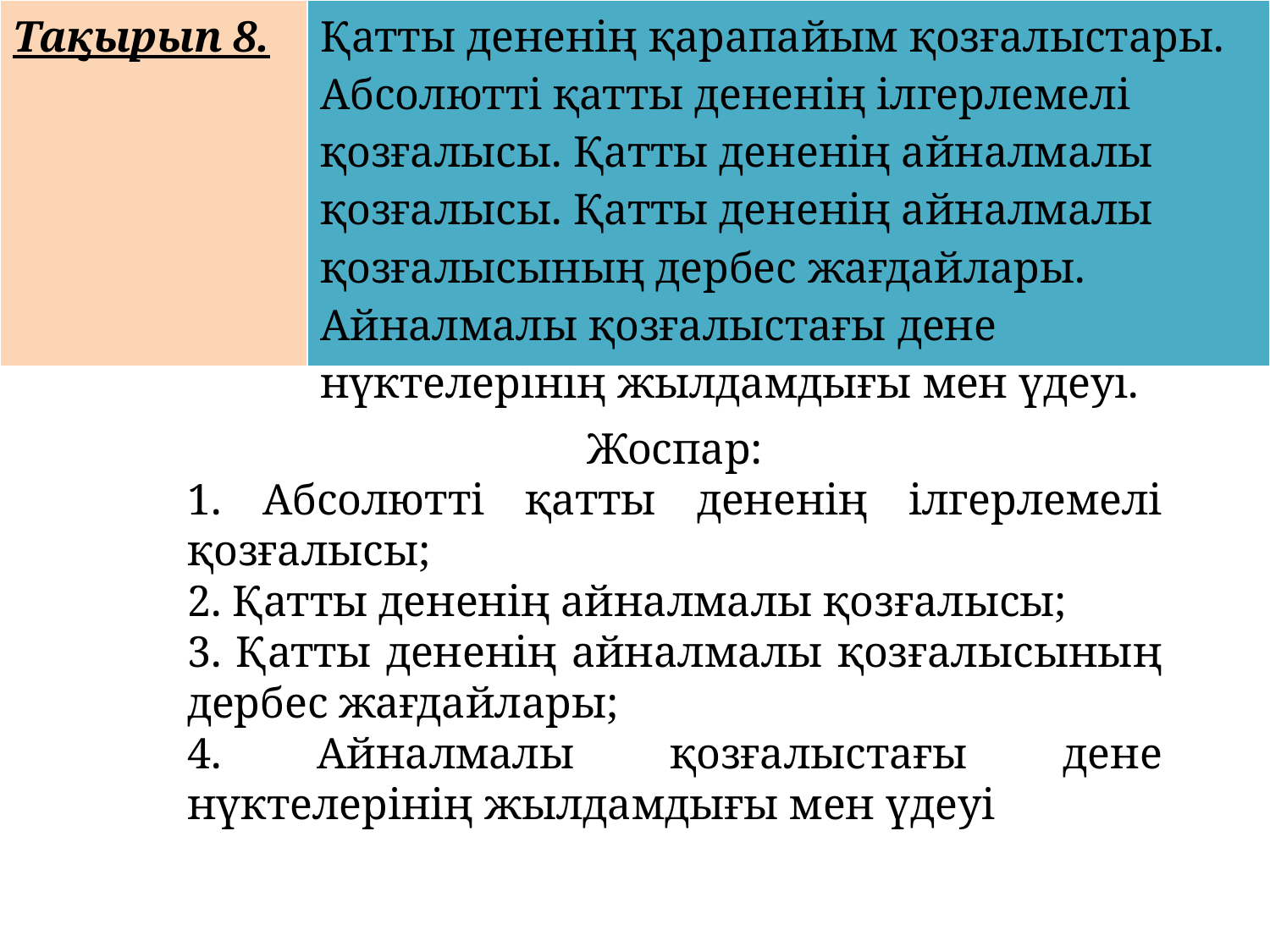

| Тақырып 8. | Қатты дененің қарапайым қозғалыстары. Абсолютті қатты дененің ілгерлемелі қозғалысы. Қатты дененің айналмалы қозғалысы. Қатты дененің айналмалы қозғалысының дербес жағдайлары. Айналмалы қозғалыстағы дене нүктелерінің жылдамдығы мен үдеуі. |
| --- | --- |
Жоспар:
1. Абсолютті қатты дененің ілгерлемелі қозғалысы;
2. Қатты дененің айналмалы қозғалысы;
3. Қатты дененің айналмалы қозғалысының дербес жағдайлары;
4. Айналмалы қозғалыстағы дене нүктелерінің жылдамдығы мен үдеуі